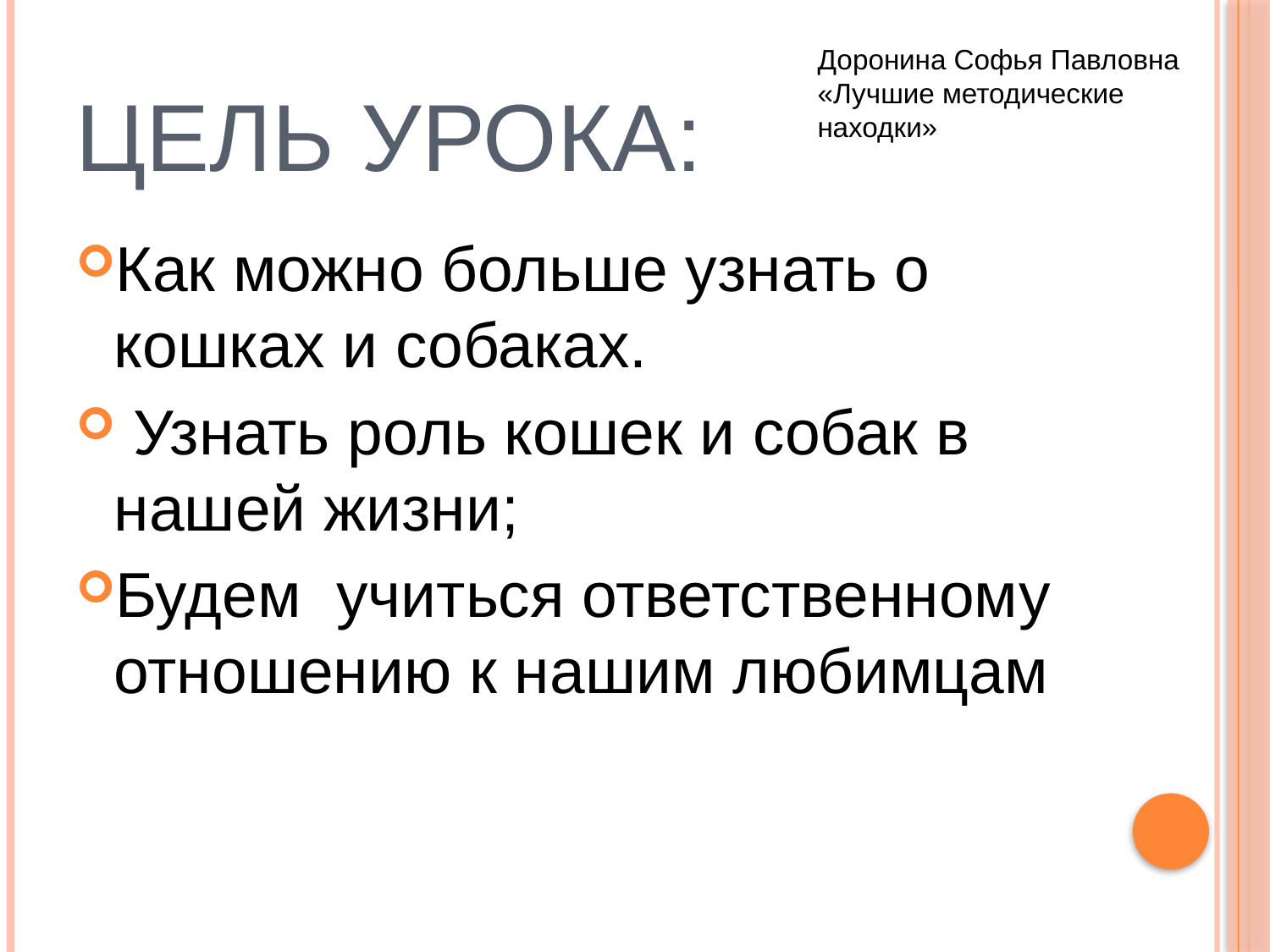

# Цель урока:
Доронина Софья Павловна «Лучшие методические находки»
Как можно больше узнать о кошках и собаках.
 Узнать роль кошек и собак в нашей жизни;
Будем  учиться ответственному отношению к нашим любимцам